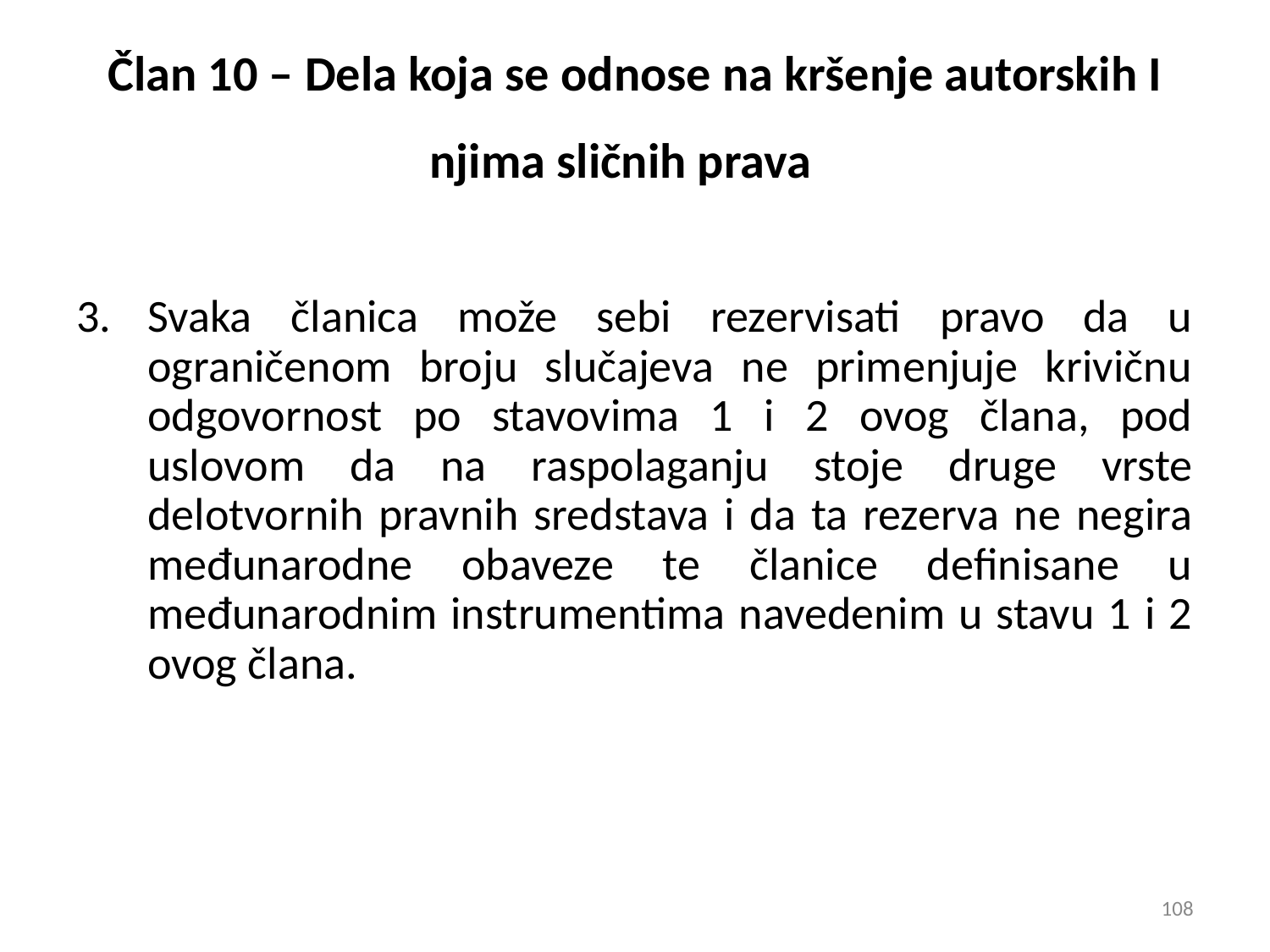

# Član 10 – Dela koja se odnose na kršenje autorskih I njima sličnih prava
Svaka članica može sebi rezervisati pravo da u ograničenom broju slučajeva ne primenjuje krivičnu odgovornost po stavovima 1 i 2 ovog člana, pod uslovom da na raspolaganju stoje druge vrste delotvornih pravnih sredstava i da ta rezerva ne negira međunarodne obaveze te članice definisane u međunarodnim instrumentima navedenim u stavu 1 i 2 ovog člana.

108